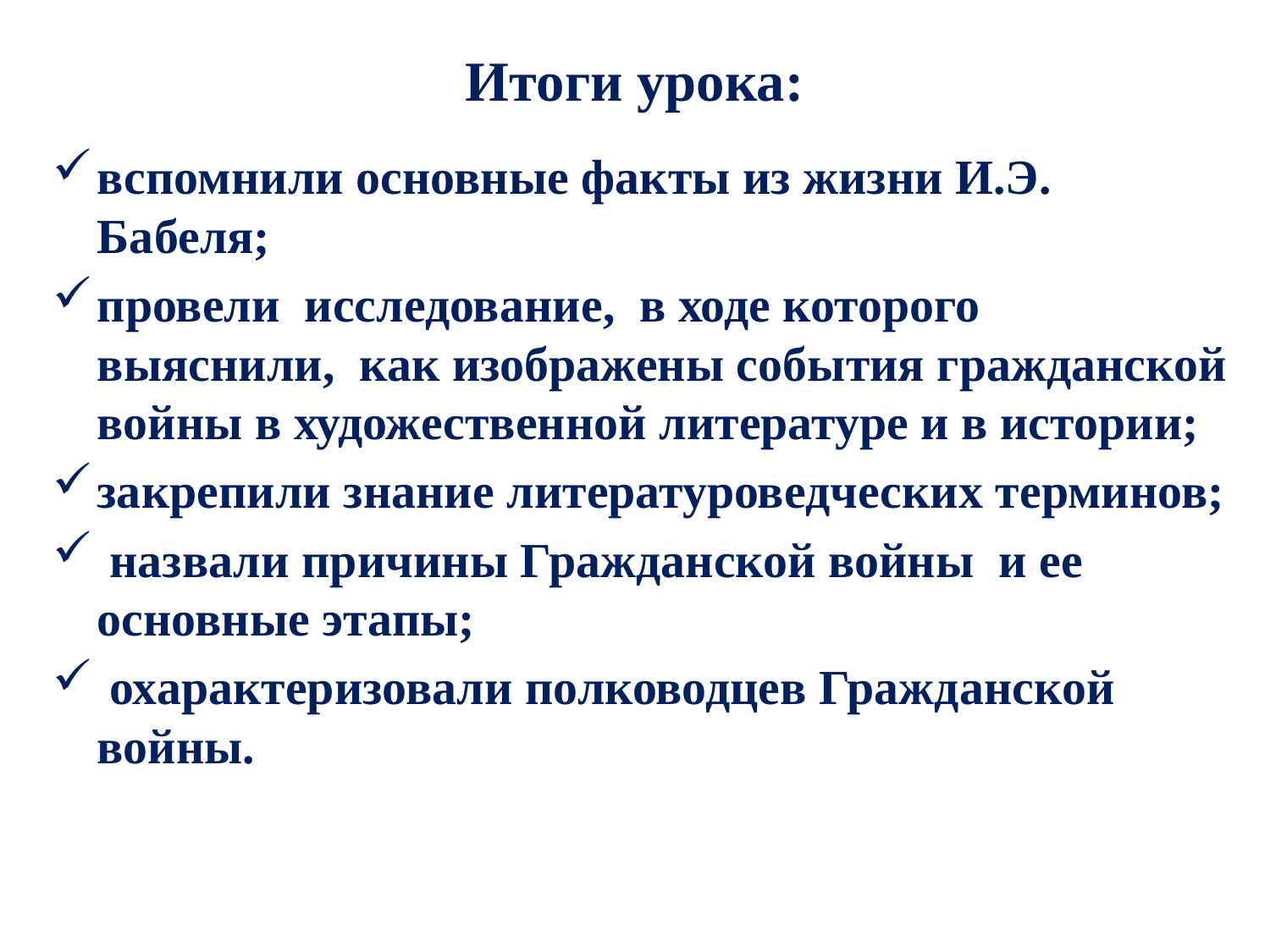

# Итоги урока:
вспомнили основные факты из жизни И.Э. Бабеля;
провели  исследование,  в ходе которого выяснили,  как изображены события гражданской войны в художественной литературе и в истории;
закрепили знание литературоведческих терминов;
 назвали причины Гражданской войны  и ее основные этапы;
 охарактеризовали полководцев Гражданской войны.